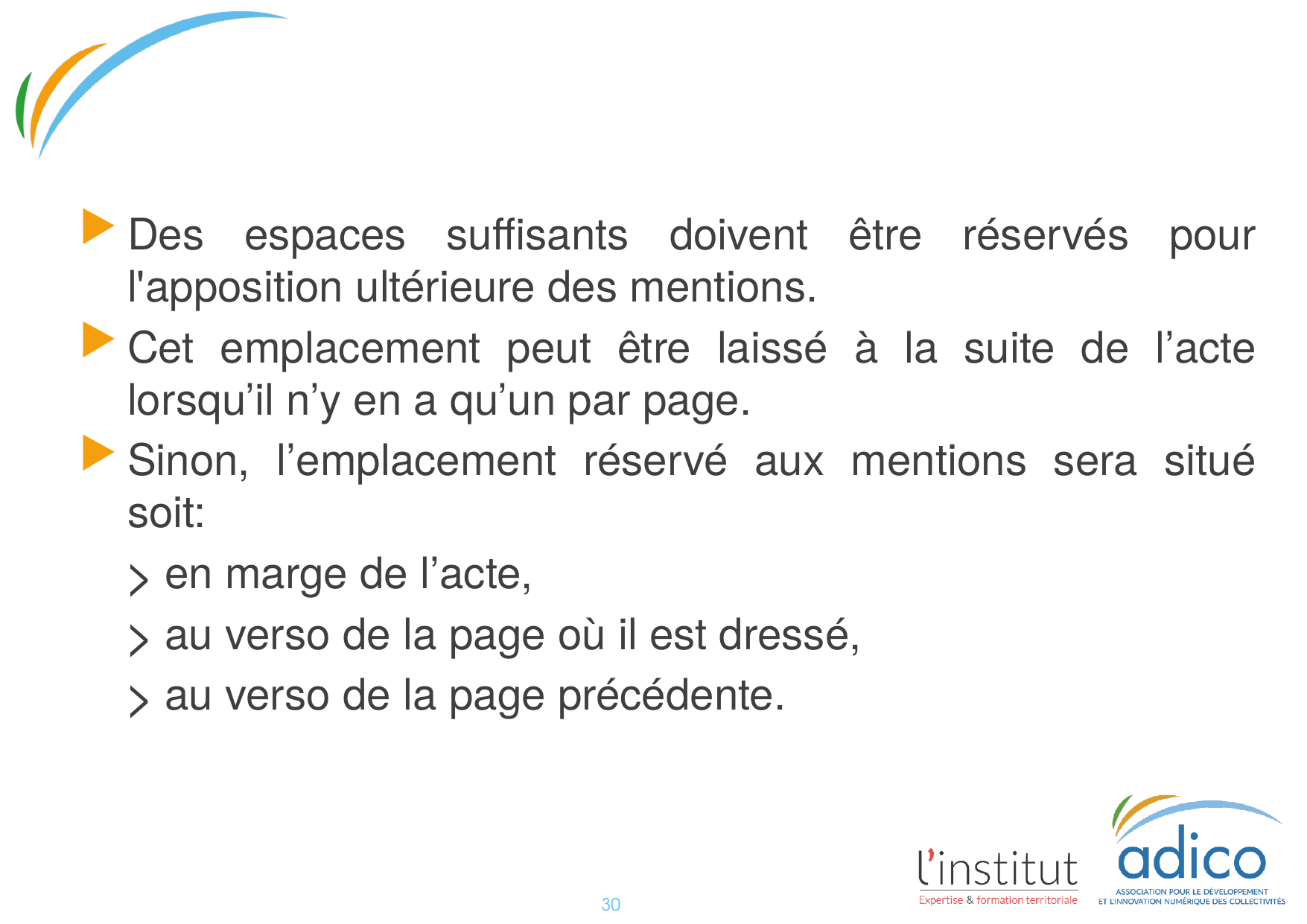

#

Des espaces suffisants doivent être réservés pour l'apposition ultérieure des mentions.
Cet emplacement peut être laissé à la suite de l’acte lorsqu’il n’y en a qu’un par page.
Sinon, l’emplacement réservé aux mentions sera situé soit:
en marge de l’acte,
au verso de la page où il est dressé,
au verso de la page précédente.